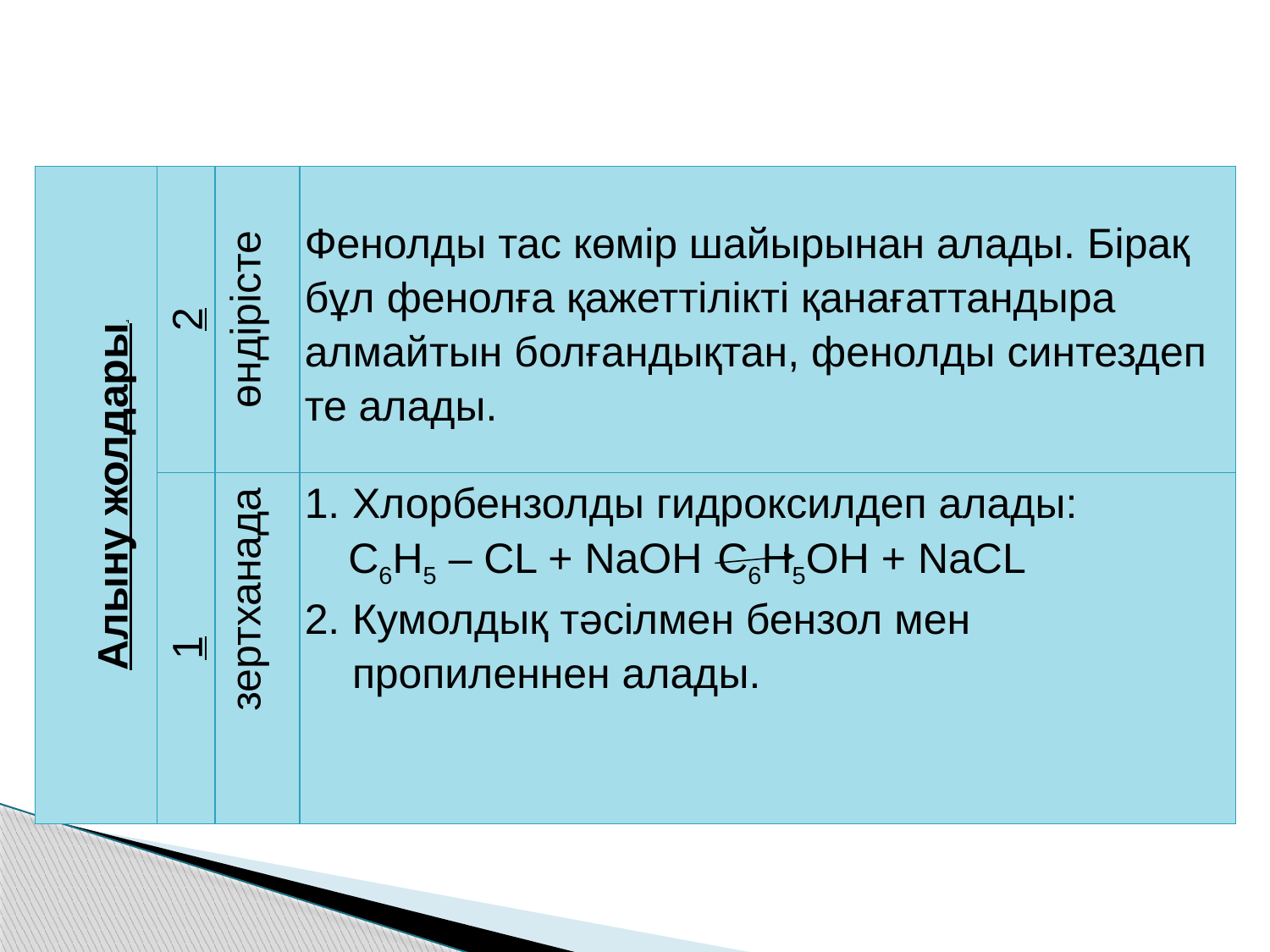

| Алыну жолдары. | 2 | өндірісте | Фенолды тас көмір шайырынан алады. Бірақ бұл фенолға қажеттілікті қанағаттандыра алмайтын болғандықтан, фенолды синтездеп те алады. |
| --- | --- | --- | --- |
|  | 1 | зертханада | Хлорбензолды гидроксилдеп алады: С6Н5 – CL + NaOH C6H5OH + NaCL Кумолдық тәсілмен бензол мен пропиленнен алады. |